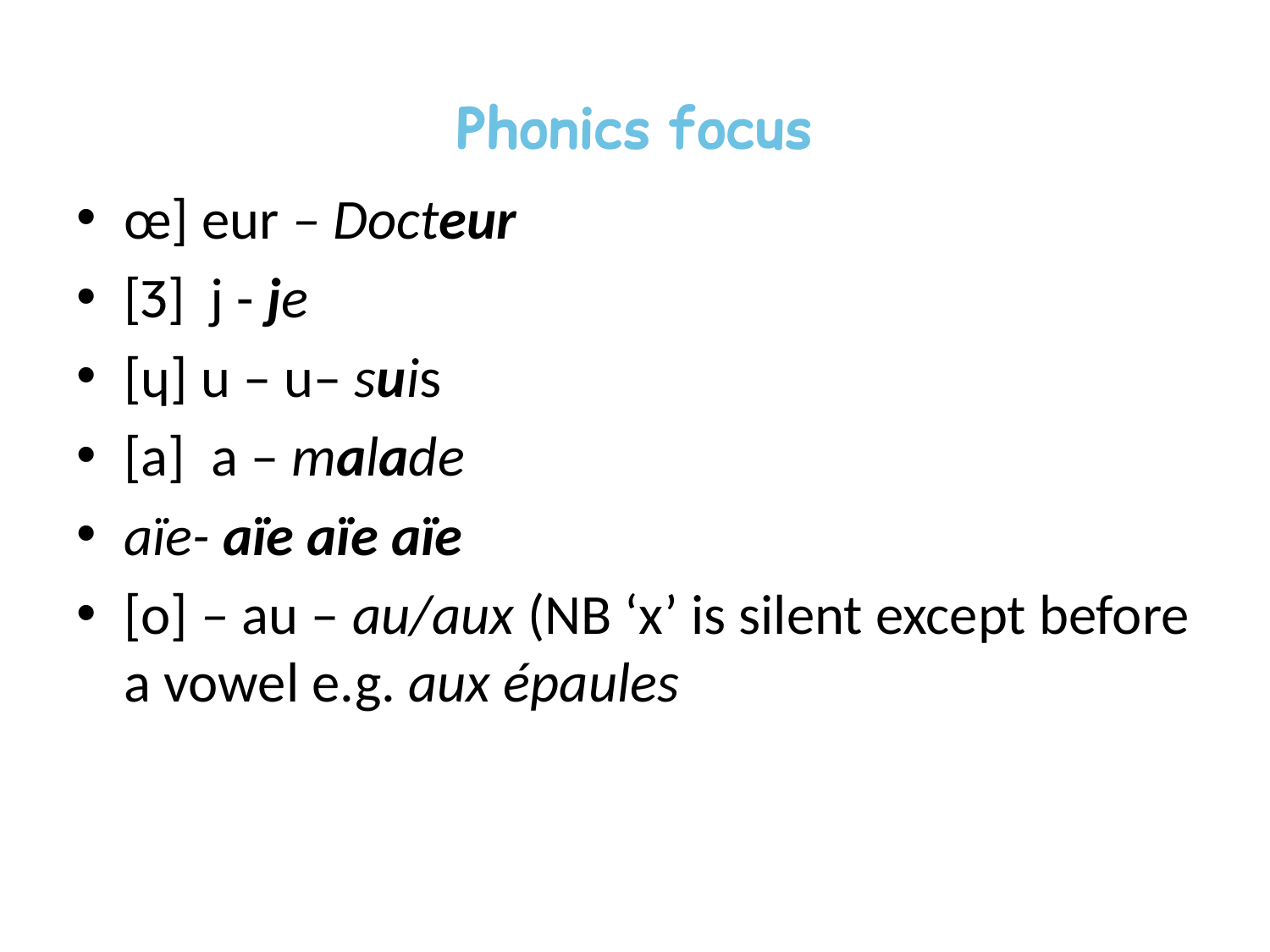

# Phonics focus
œ] eur – Docteur
[Ʒ]  j - je
[ɥ] u – u– suis
[a]  a – malade
aïe- aïe aïe aïe
[o] – au – au/aux (NB ‘x’ is silent except before a vowel e.g. aux épaules